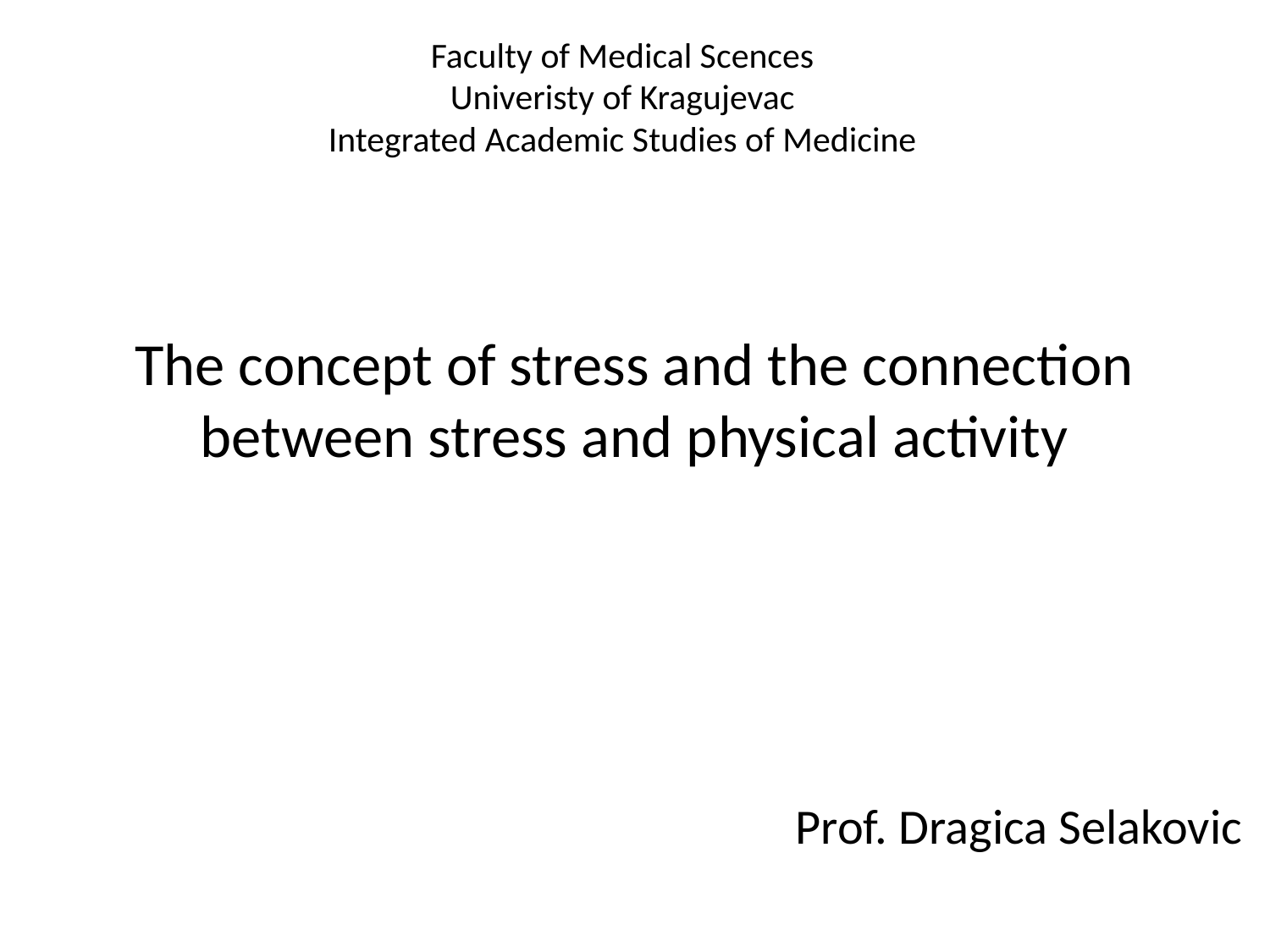

Faculty of Medical Scences
Univeristy of Kragujevac
Integrated Academic Studies of Medicine
# The concept of stress and the connection between stress and physical activity
Prof. Dragica Selakovic